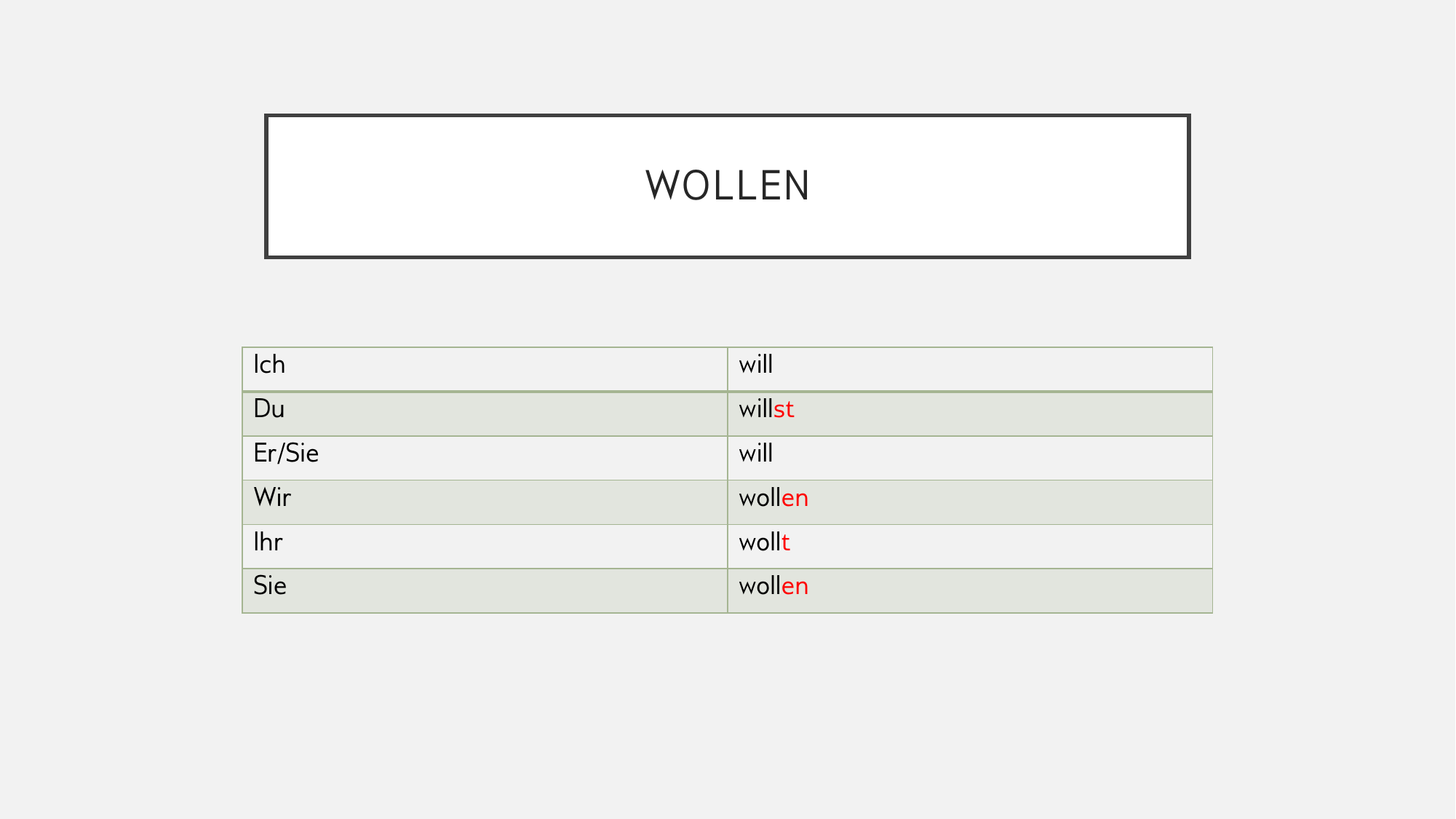

# Wollen
| Ich | will |
| --- | --- |
| Du | willst |
| Er/Sie | will |
| Wir | wollen |
| Ihr | wollt |
| Sie | wollen |